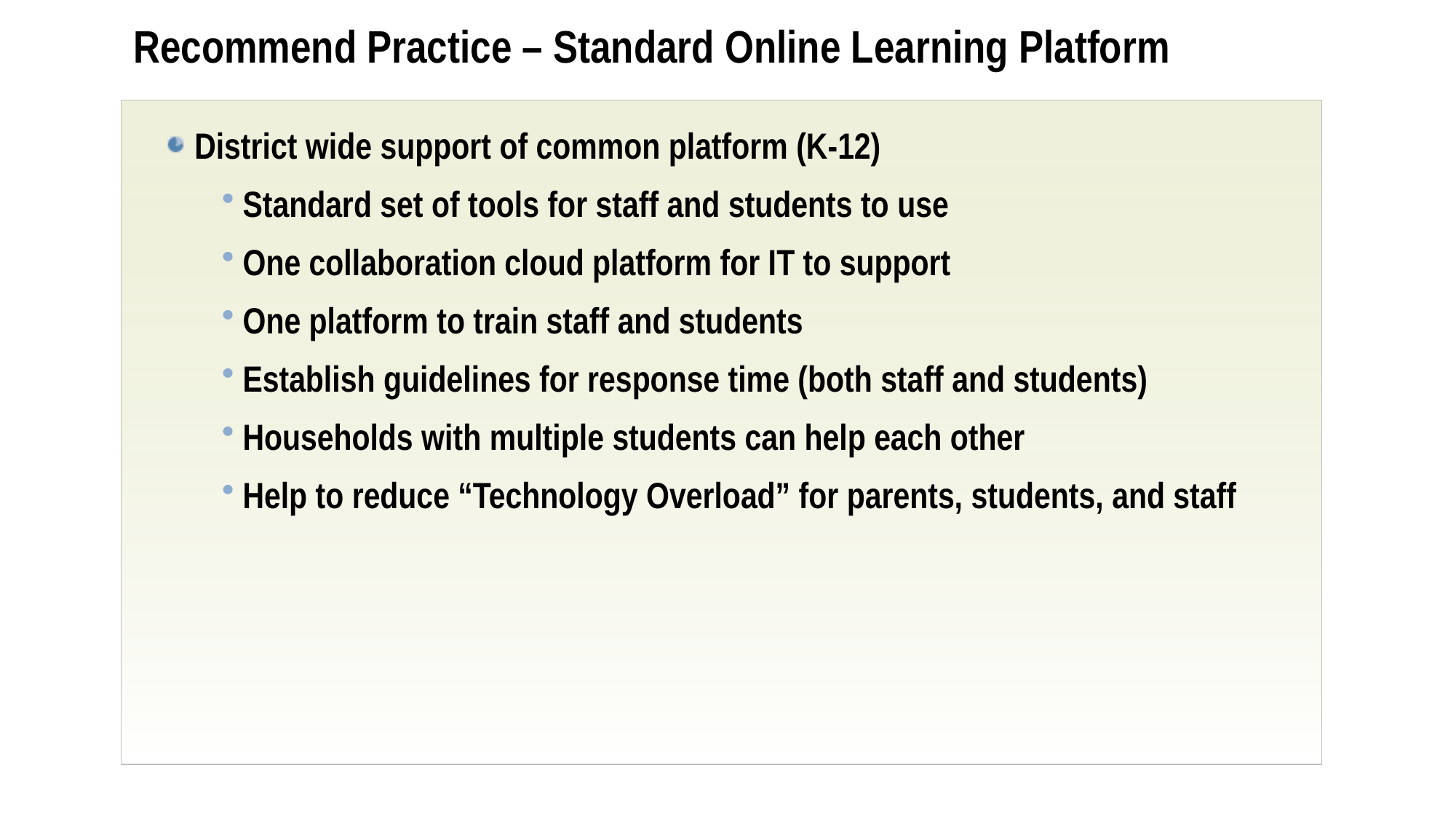

# Recommend Practice – Standard Online Learning Platform
District wide support of common platform (K-12)
Standard set of tools for staff and students to use
One collaboration cloud platform for IT to support
One platform to train staff and students
Establish guidelines for response time (both staff and students)
Households with multiple students can help each other
Help to reduce “Technology Overload” for parents, students, and staff